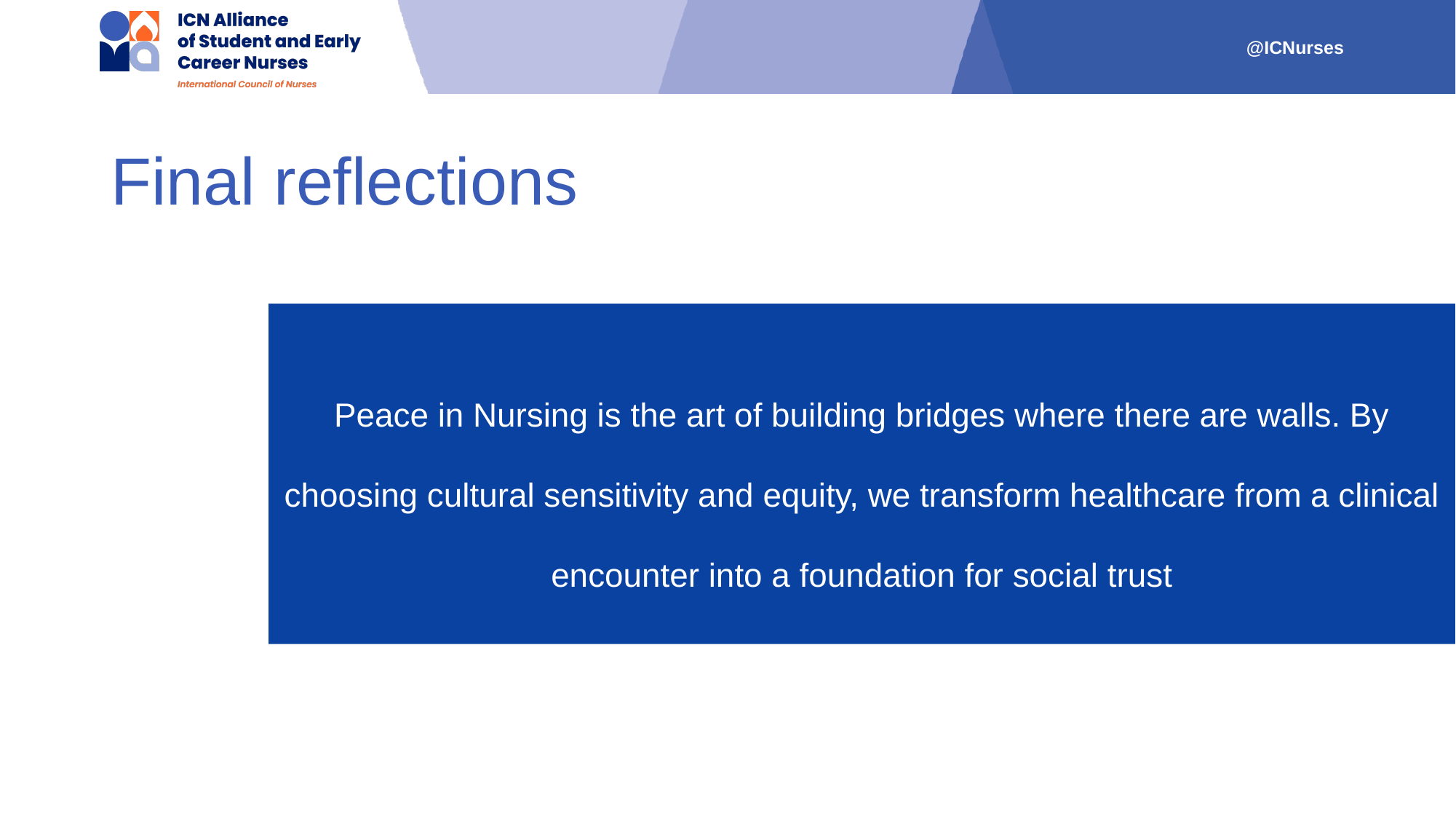

Final reflections
Peace in Nursing is the art of building bridges where there are walls. By choosing cultural sensitivity and equity, we transform healthcare from a clinical encounter into a foundation for social trust